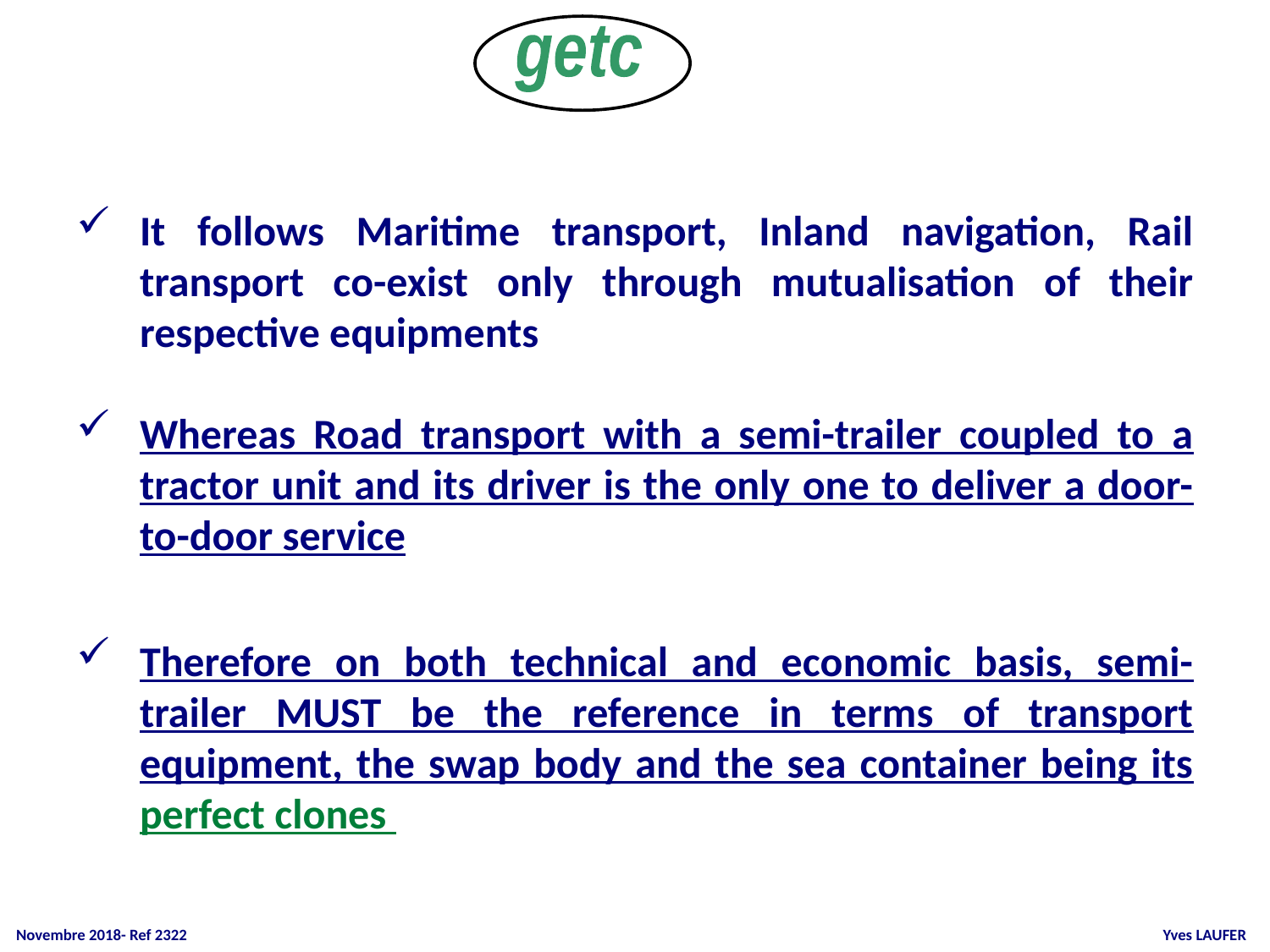

getc

It follows Maritime transport, Inland navigation, Rail transport co-exist only through mutualisation of their respective equipments

Whereas Road transport with a semi-trailer coupled to a tractor unit and its driver is the only one to deliver a door-to-door service

Therefore on both technical and economic basis, semi-trailer MUST be the reference in terms of transport equipment, the swap body and the sea container being its perfect clones

 Novembre 2018- Ref 2322                                                                                                                        					  Yves LAUFER